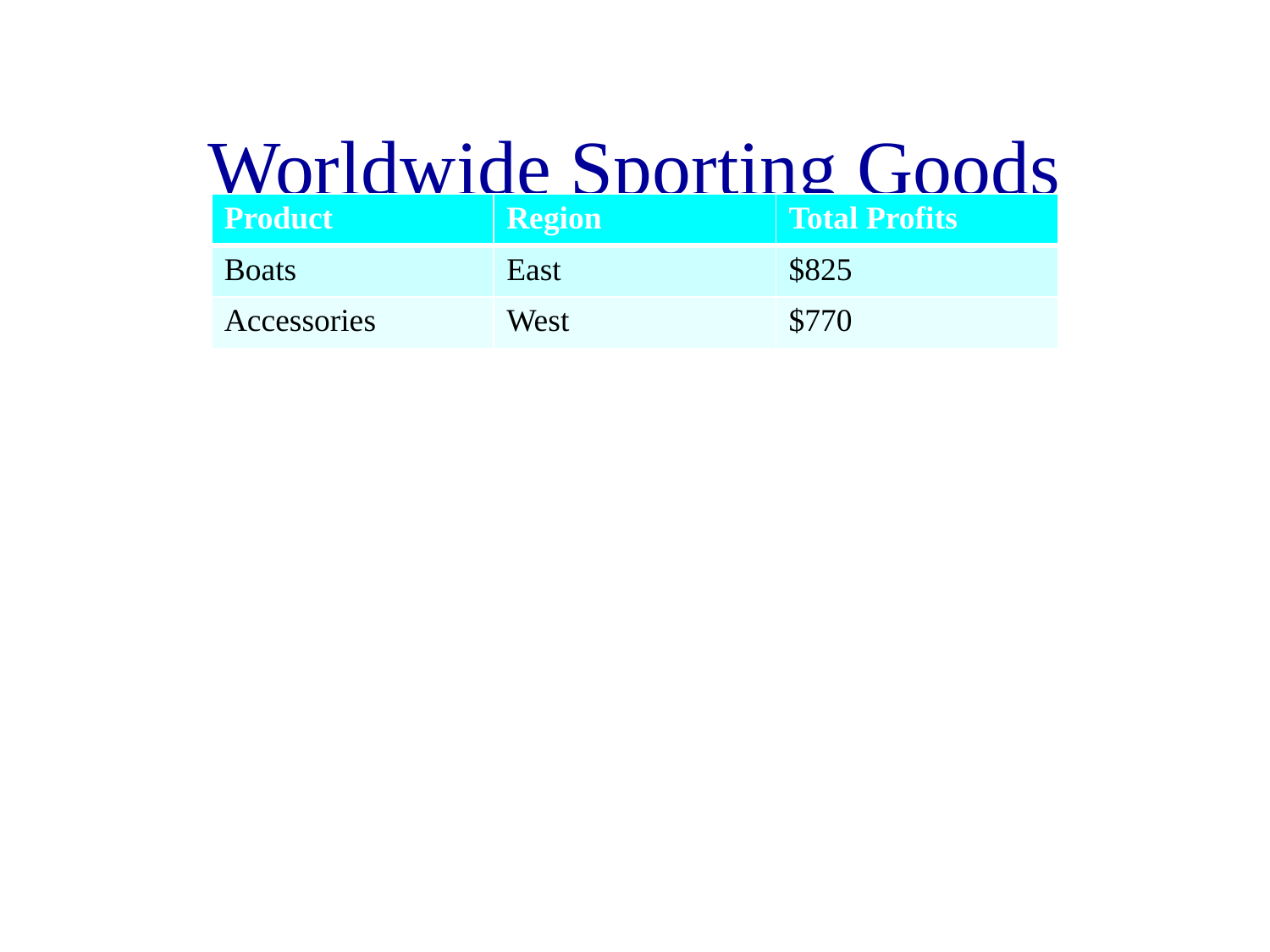

# Worldwide Sporting Goods
| Product | Region | Total Profits |
| --- | --- | --- |
| Boats | East | $825 |
| Accessories | West | $770 |